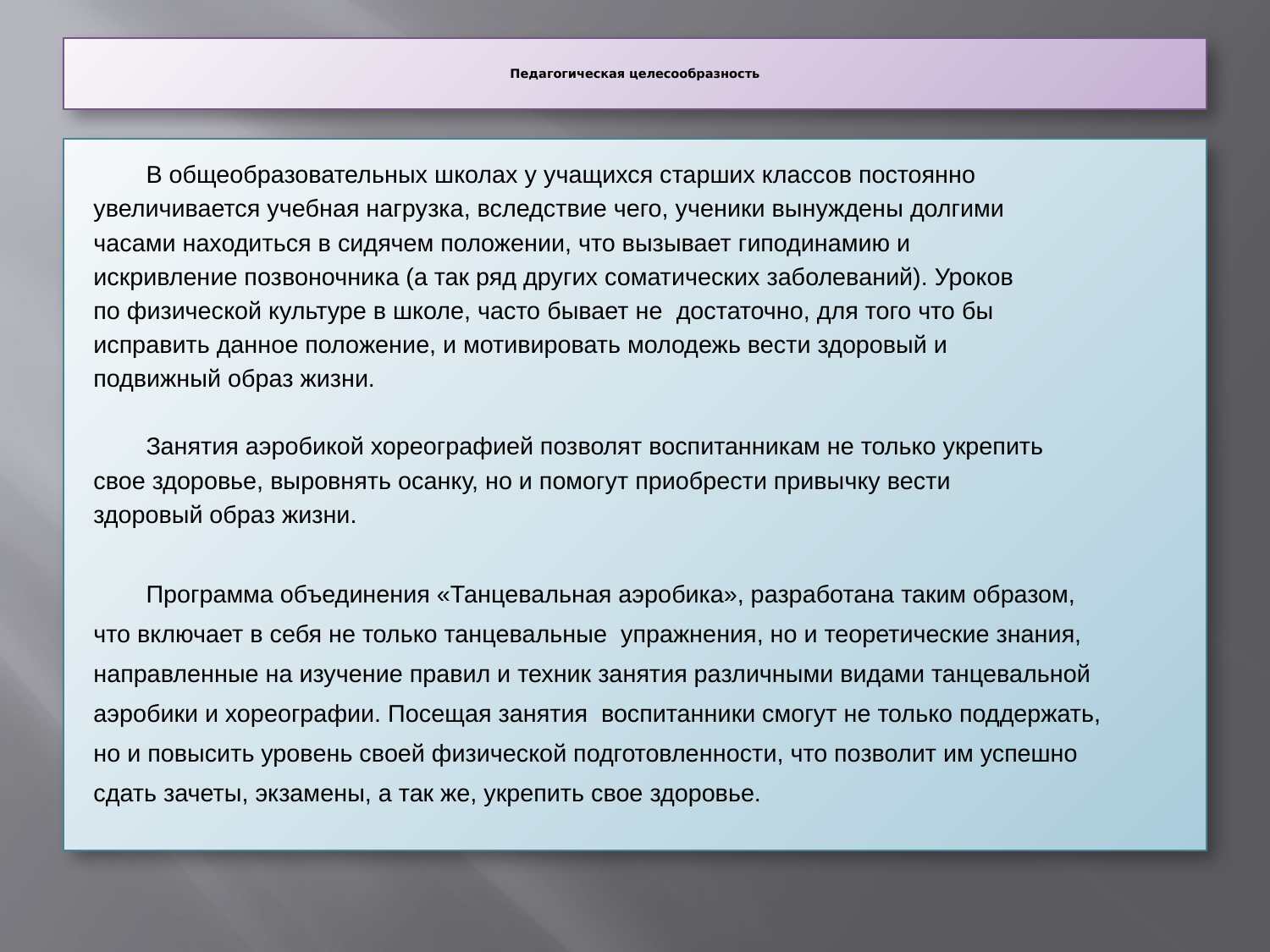

# Педагогическая целесообразность

	В общеобразовательных школах у учащихся старших классов постоянно
увеличивается учебная нагрузка, вследствие чего, ученики вынуждены долгими
часами находиться в сидячем положении, что вызывает гиподинамию и
искривление позвоночника (а так ряд других соматических заболеваний). Уроков
по физической культуре в школе, часто бывает не  достаточно, для того что бы
исправить данное положение, и мотивировать молодежь вести здоровый и
подвижный образ жизни.

	Занятия аэробикой хореографией позволят воспитанникам не только укрепить
свое здоровье, выровнять осанку, но и помогут приобрести привычку вести
здоровый образ жизни.

	Программа объединения «Танцевальная аэробика», разработана таким образом,
что включает в себя не только танцевальные  упражнения, но и теоретические знания,
направленные на изучение правил и техник занятия различными видами танцевальной
аэробики и хореографии. Посещая занятия  воспитанники смогут не только поддержать,
но и повысить уровень своей физической подготовленности, что позволит им успешно
сдать зачеты, экзамены, а так же, укрепить свое здоровье.